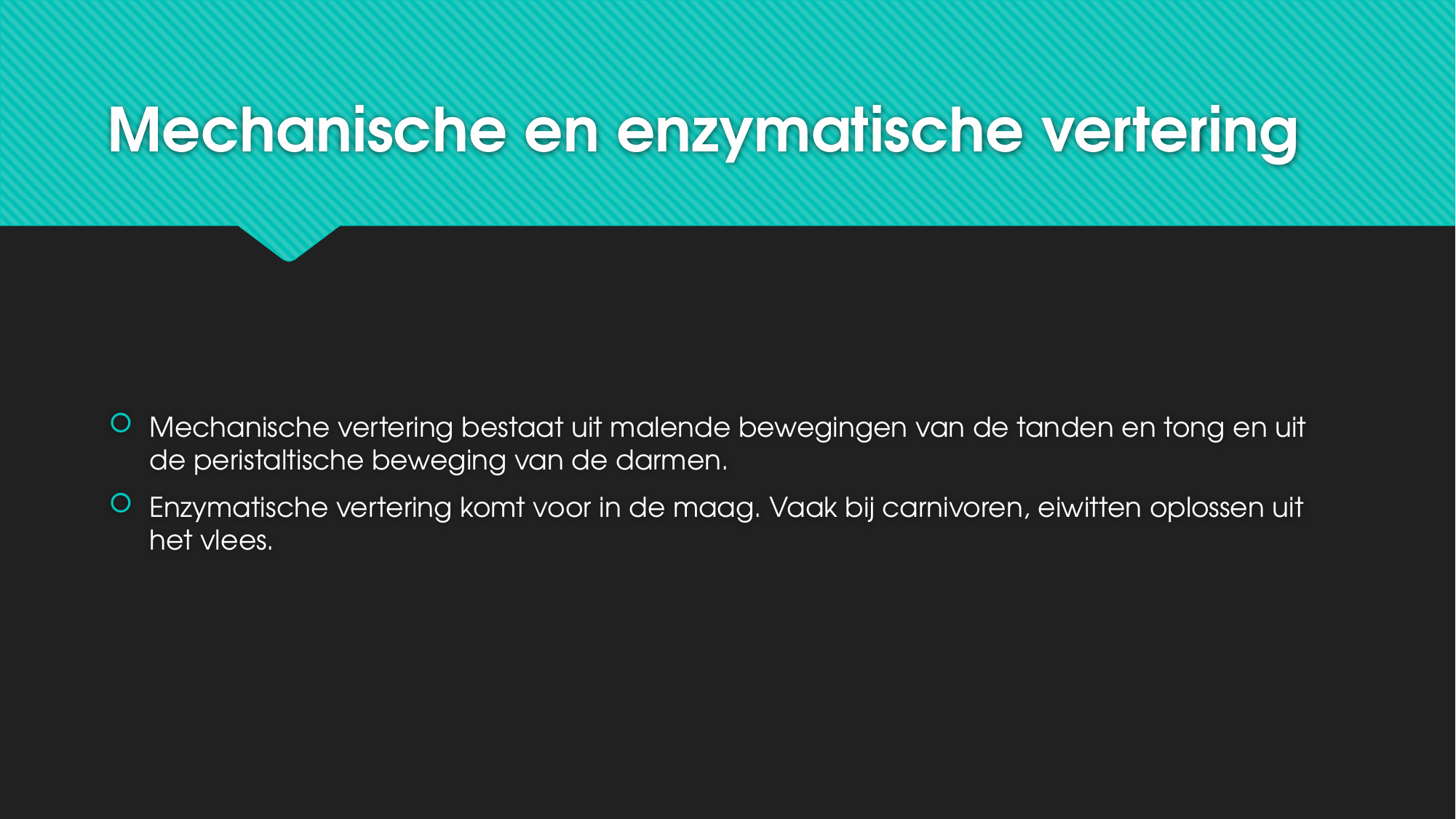

# Mechanische en enzymatische vertering
Mechanische vertering bestaat uit malende bewegingen van de tanden en tong en uit de peristaltische beweging van de darmen.
Enzymatische vertering komt voor in de maag. Vaak bij carnivoren, eiwitten oplossen uit het vlees.